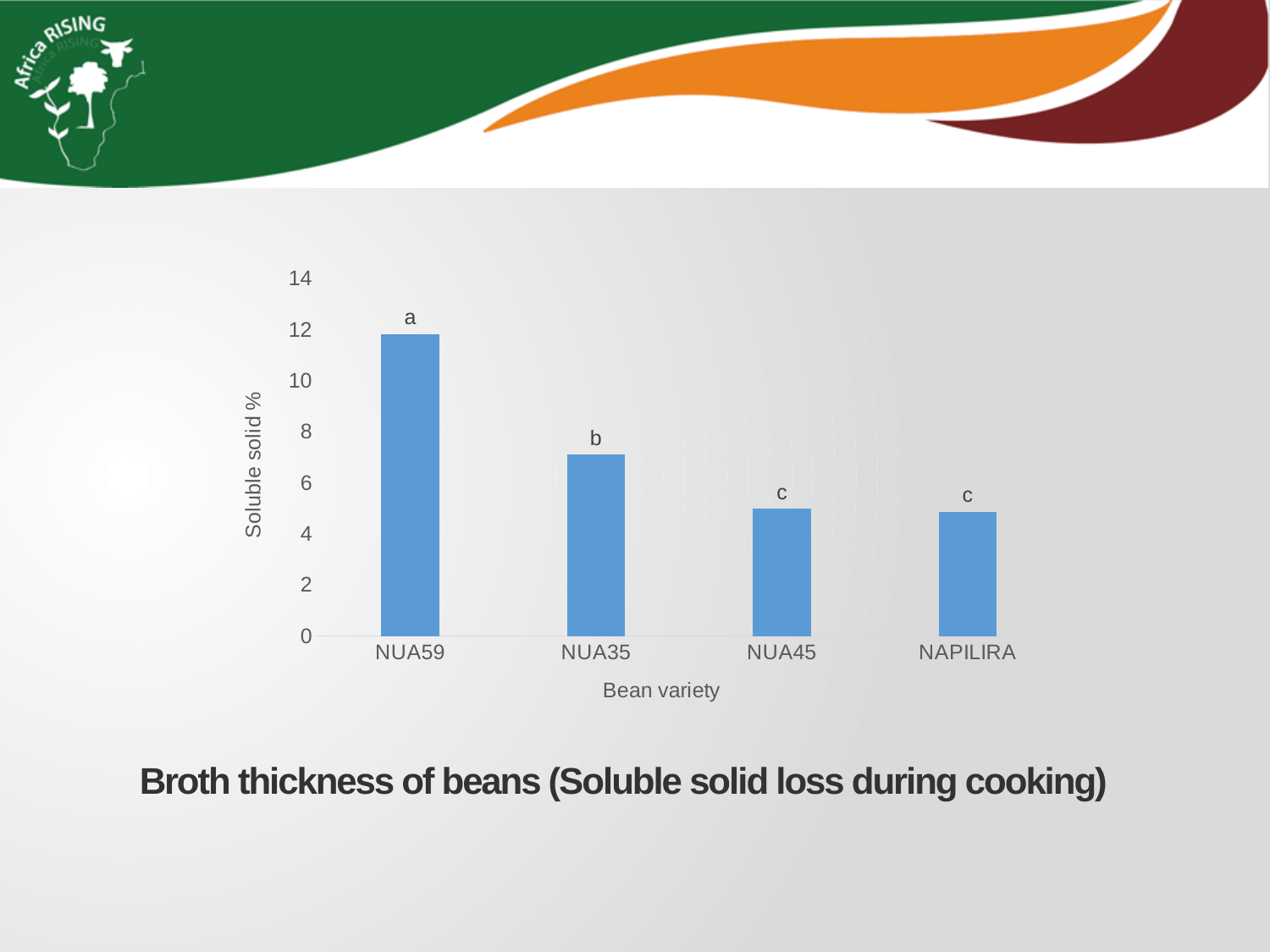

### Chart

| Category |  |
|---|---|
| NUA59 | 11.838 |
| NUA35 | 7.122 |
| NUA45 | 4.995 |
| NAPILIRA | 4.873 |
# Broth thickness of beans (Soluble solid loss during cooking)